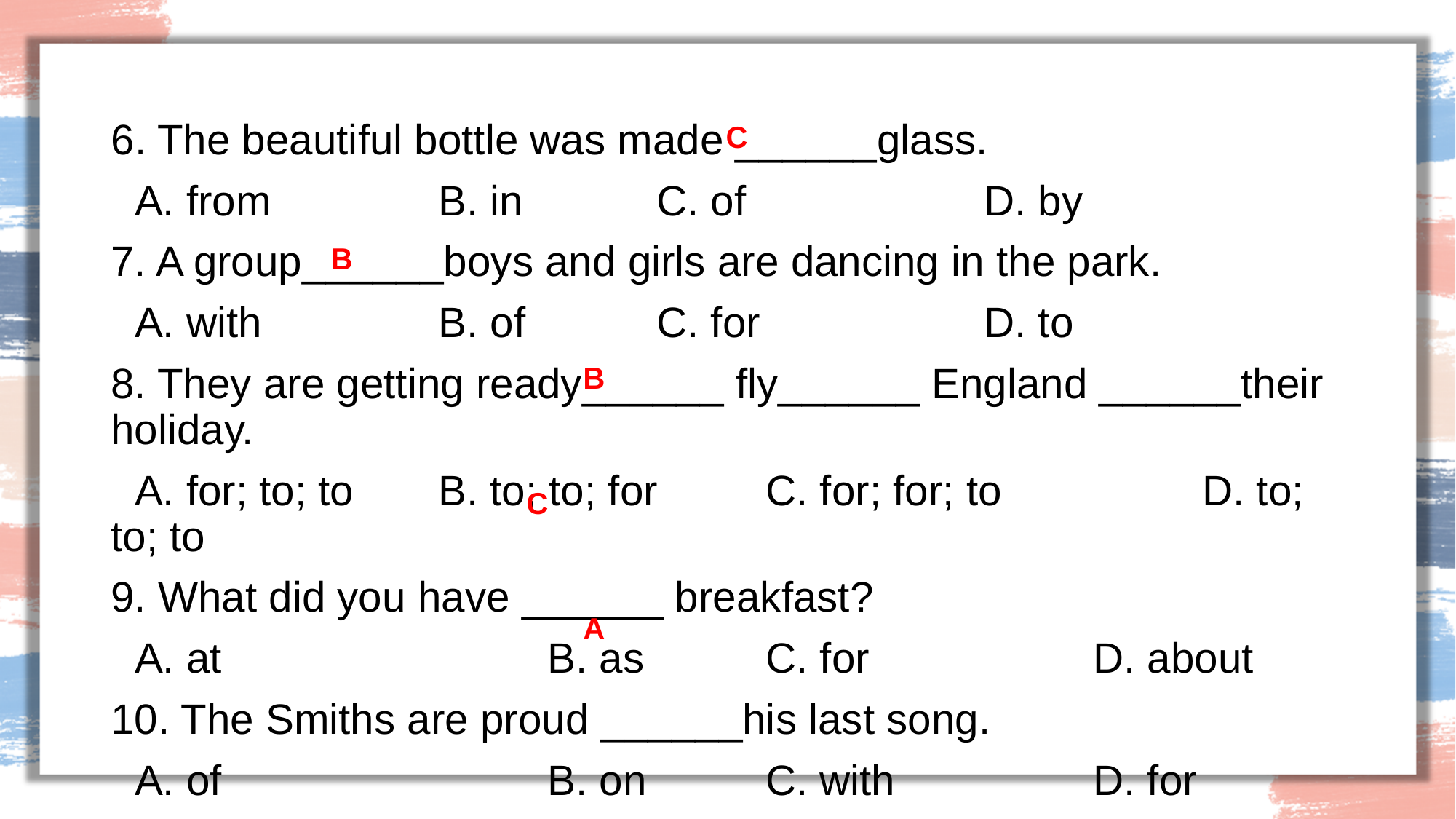

#
6. The beautiful bottle was made ______glass.
  A. from		B. in		C. of			D. by
7. A group______boys and girls are dancing in the park.
  A. with		B. of		C. for			D. to
8. They are getting ready______ fly______ England ______their holiday.
  A. for; to; to	B. to; to; for	C. for; for; to		D. to; to; to
9. What did you have ______ breakfast?
  A. at			B. as		C. for			D. about
10. The Smiths are proud ______his last song.
  A. of			B. on		C. with		D. for
C
B
B
C
A